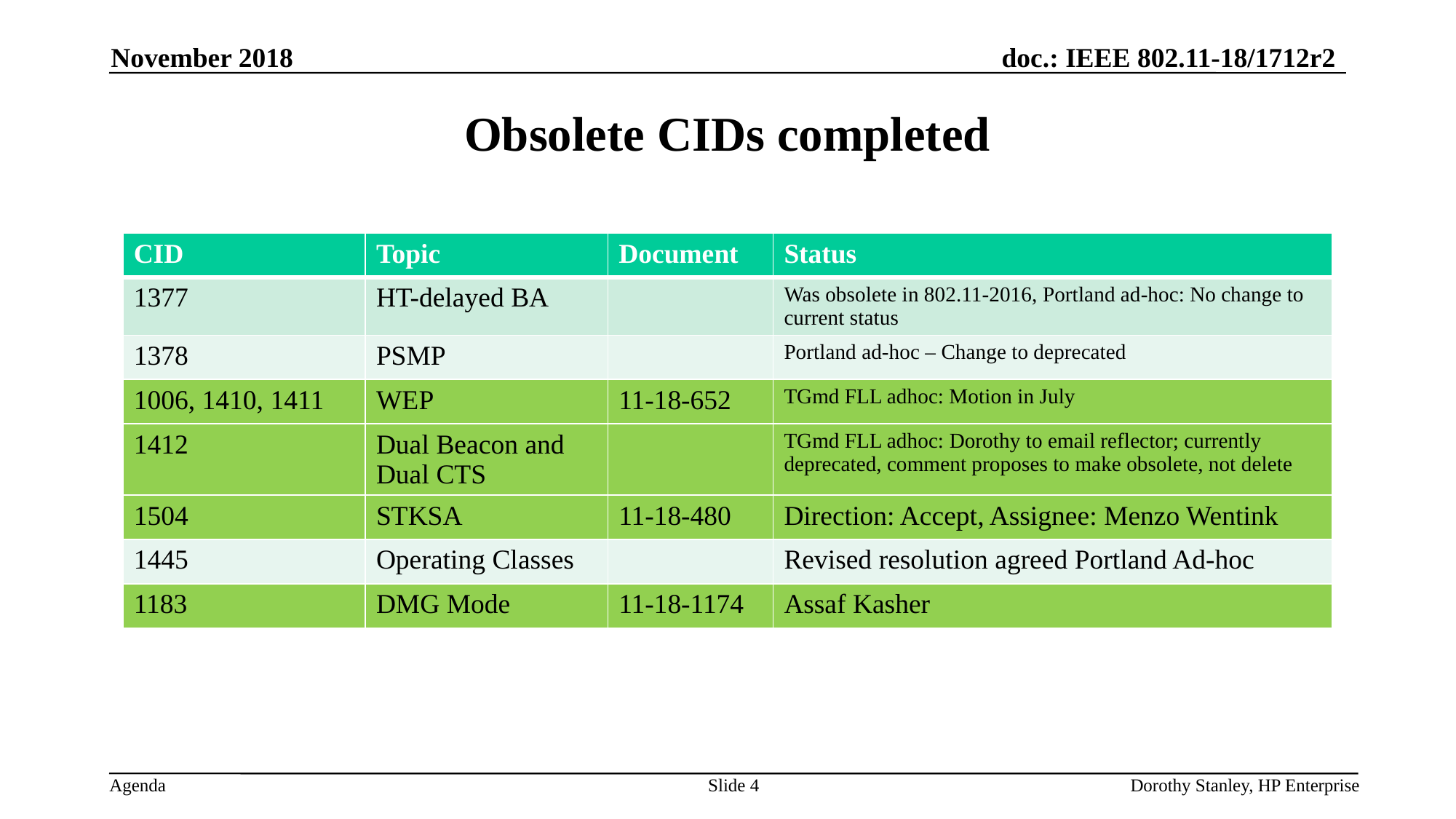

November 2018
# Obsolete CIDs completed
| CID | Topic | Document | Status |
| --- | --- | --- | --- |
| 1377 | HT-delayed BA |  | Was obsolete in 802.11-2016, Portland ad-hoc: No change to current status |
| 1378 | PSMP |  | Portland ad-hoc – Change to deprecated |
| 1006, 1410, 1411 | WEP | 11-18-652 | TGmd FLL adhoc: Motion in July |
| 1412 | Dual Beacon and Dual CTS |  | TGmd FLL adhoc: Dorothy to email reflector; currently deprecated, comment proposes to make obsolete, not delete |
| 1504 | STKSA | 11-18-480 | Direction: Accept, Assignee: Menzo Wentink |
| 1445 | Operating Classes |  | Revised resolution agreed Portland Ad-hoc |
| 1183 | DMG Mode | 11-18-1174 | Assaf Kasher |
Slide 4
Dorothy Stanley, HP Enterprise